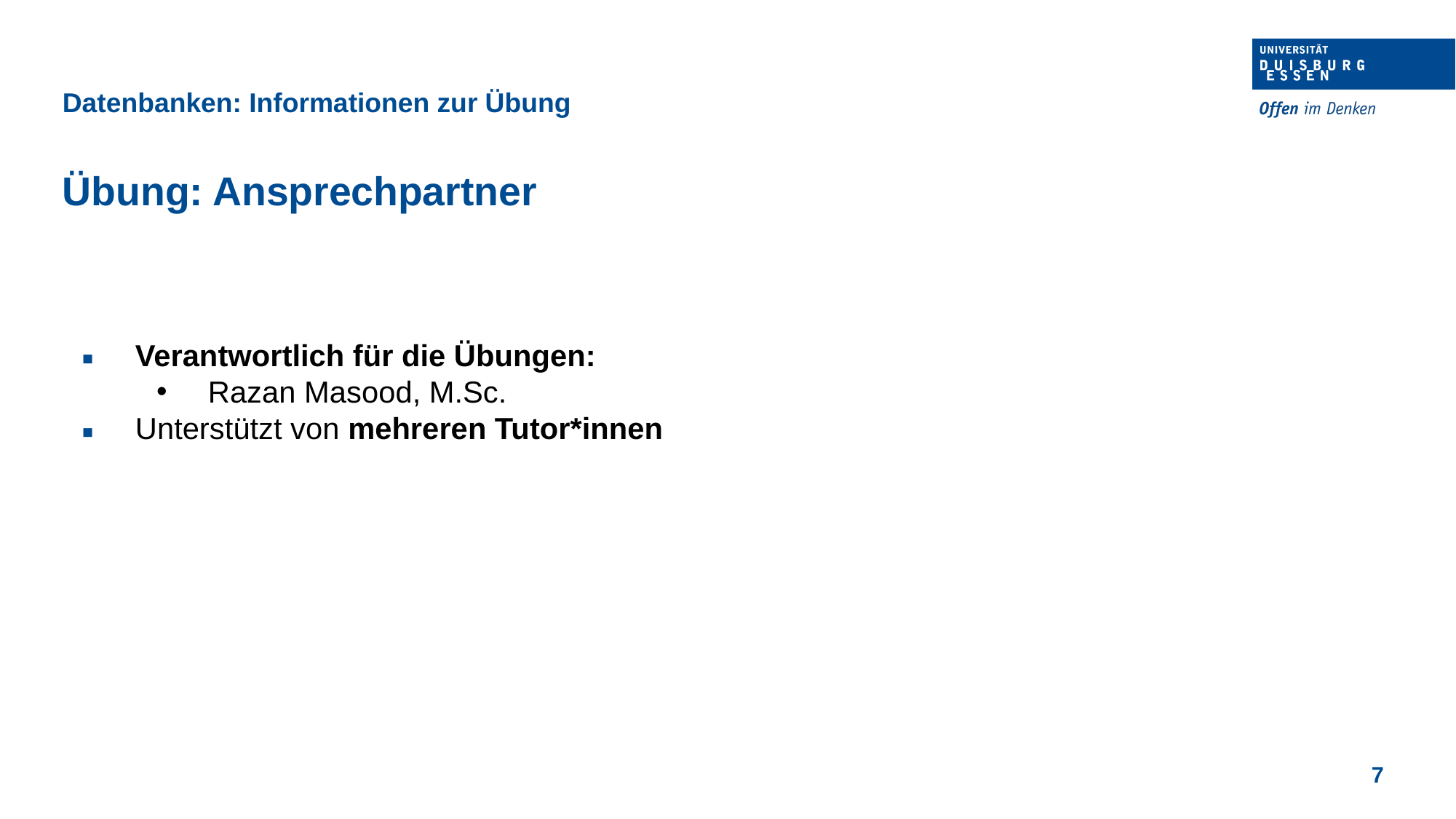

Datenbanken: Informationen zur Übung
Übung: Ansprechpartner
Verantwortlich für die Übungen:
Razan Masood, M.Sc.
Unterstützt von mehreren Tutor*innen
7